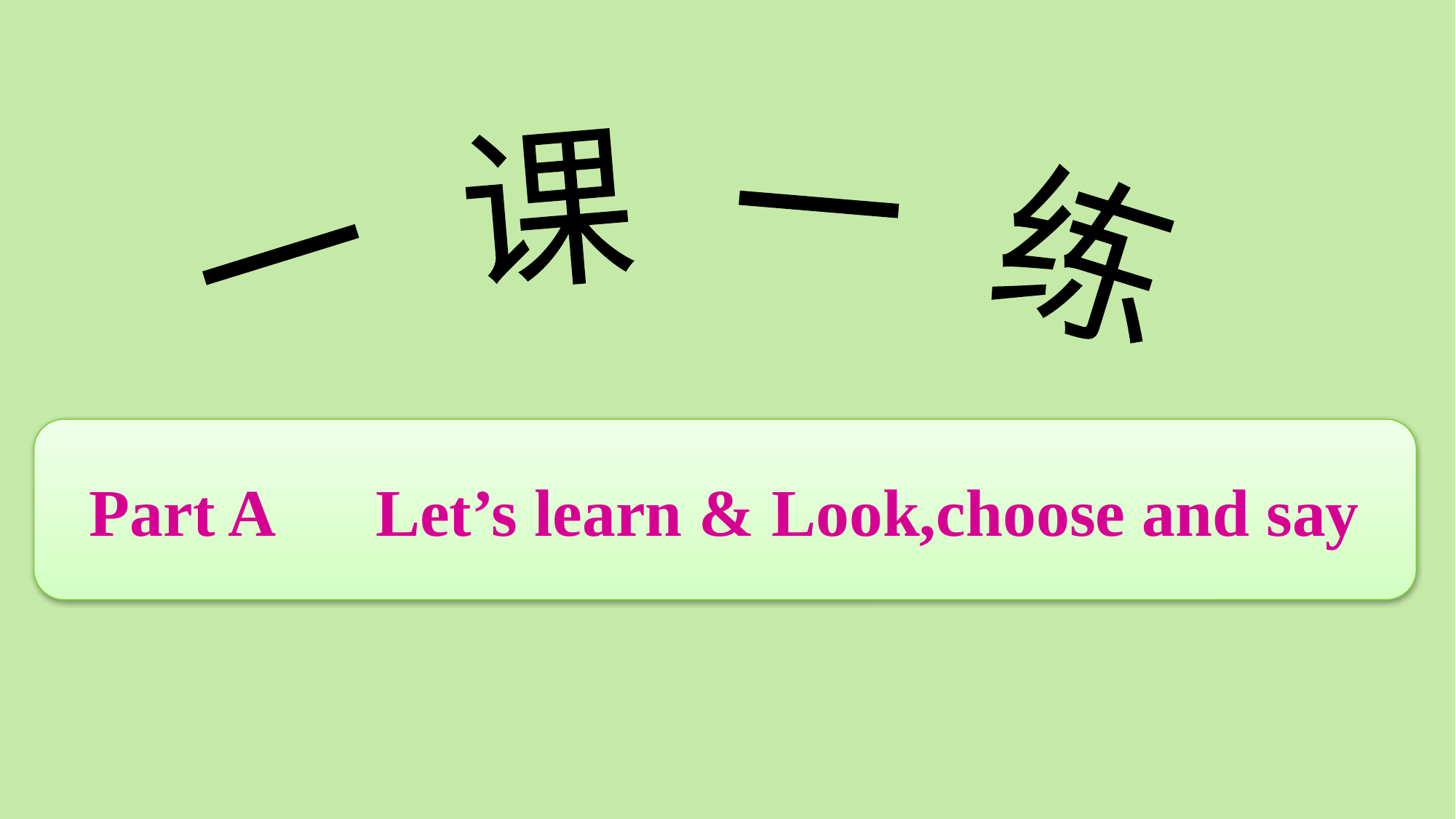

Part A　Let’s learn & Look,choose and say